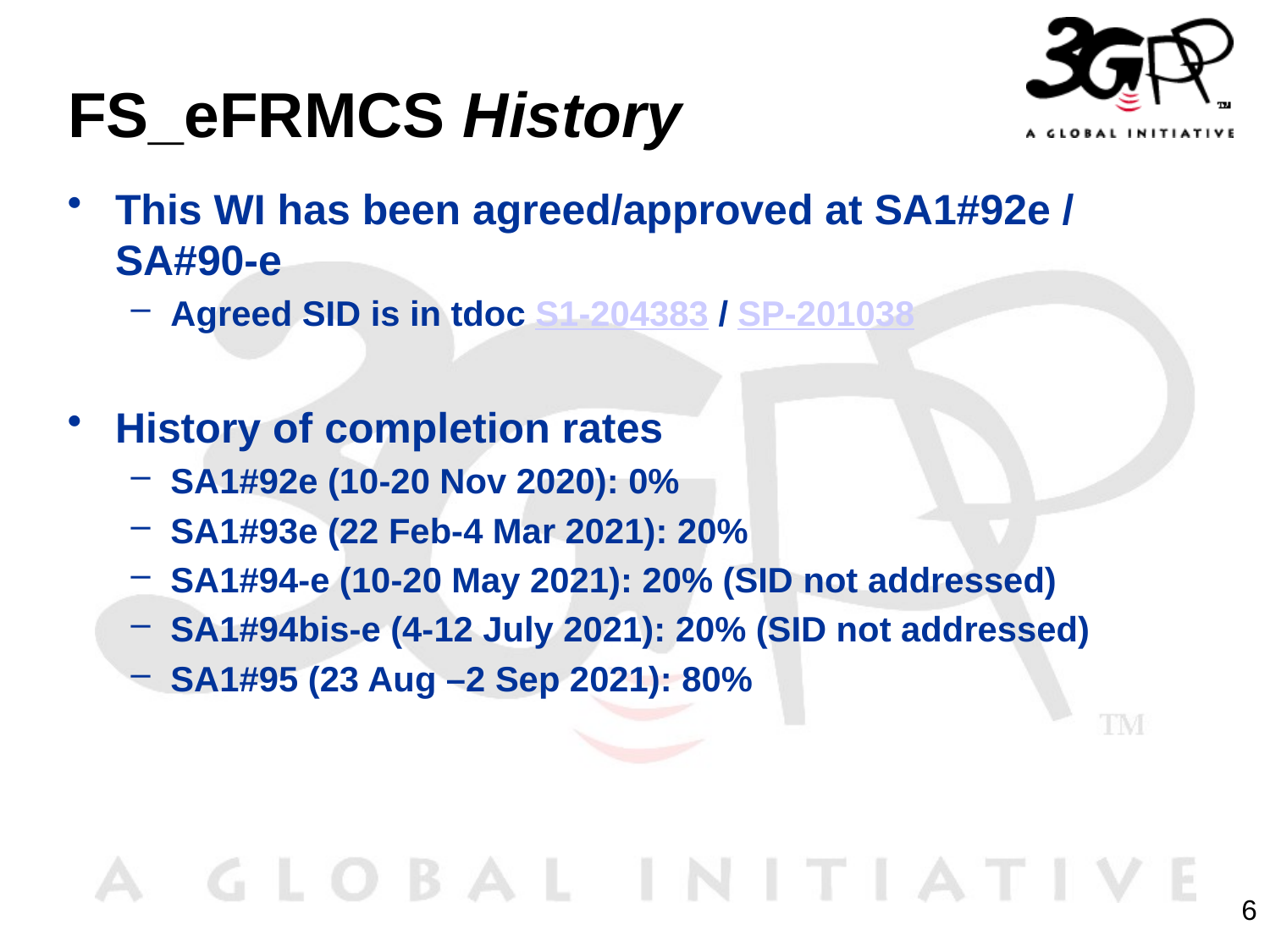

# FS_eFRMCS History
This WI has been agreed/approved at SA1#92e / SA#90-e
Agreed SID is in tdoc S1-204383 / SP-201038

History of completion rates
SA1#92e (10-20 Nov 2020): 0%
SA1#93e (22 Feb-4 Mar 2021): 20%
SA1#94-e (10-20 May 2021): 20% (SID not addressed)
SA1#94bis-e (4-12 July 2021): 20% (SID not addressed)
SA1#95 (23 Aug –2 Sep 2021): 80%

6